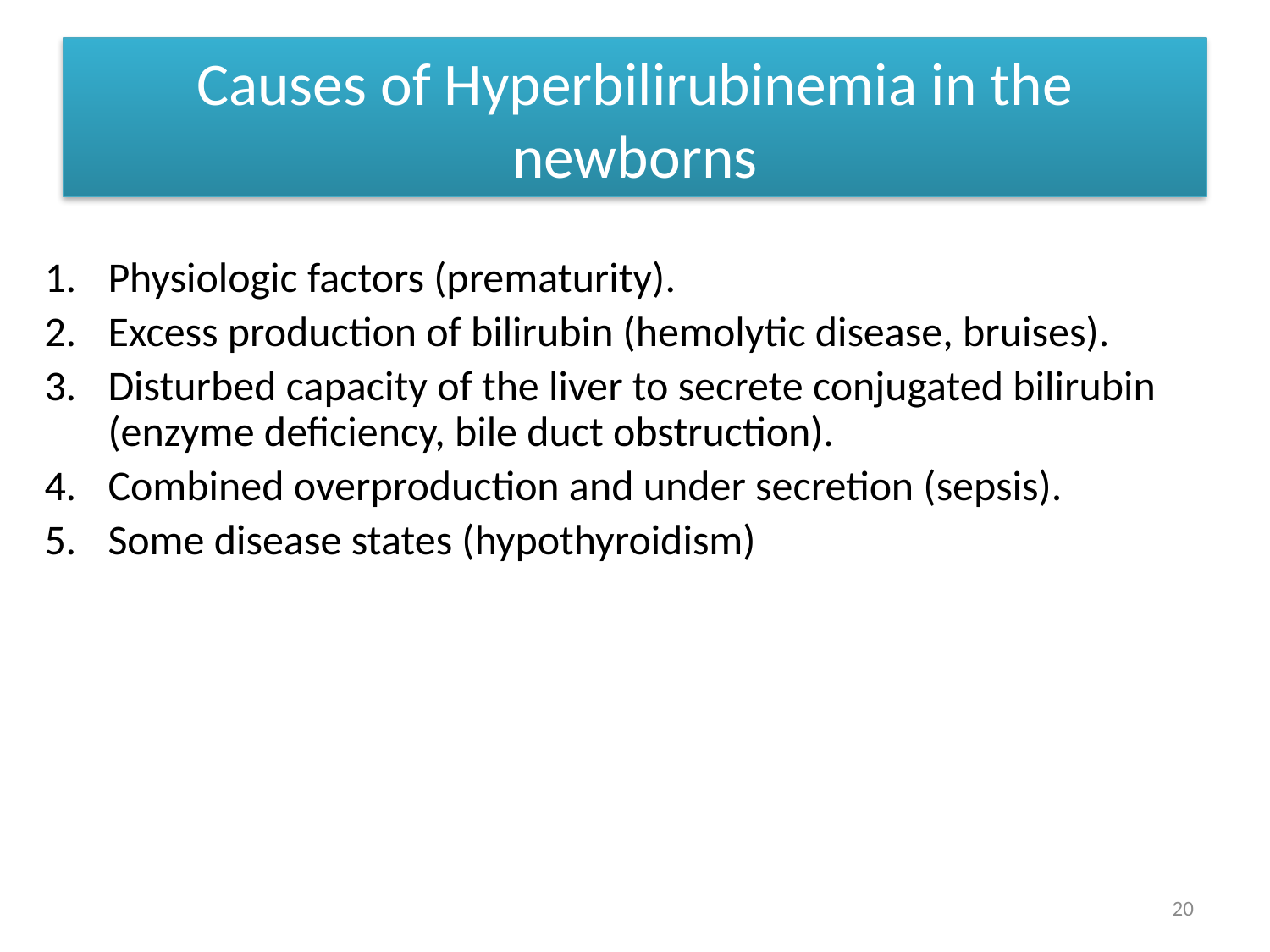

# Causes of Hyperbilirubinemia in the newborns

Physiologic factors (prematurity).
Excess production of bilirubin (hemolytic disease, bruises).
Disturbed capacity of the liver to secrete conjugated bilirubin (enzyme deficiency, bile duct obstruction).
Combined overproduction and under secretion (sepsis).
Some disease states (hypothyroidism)

20